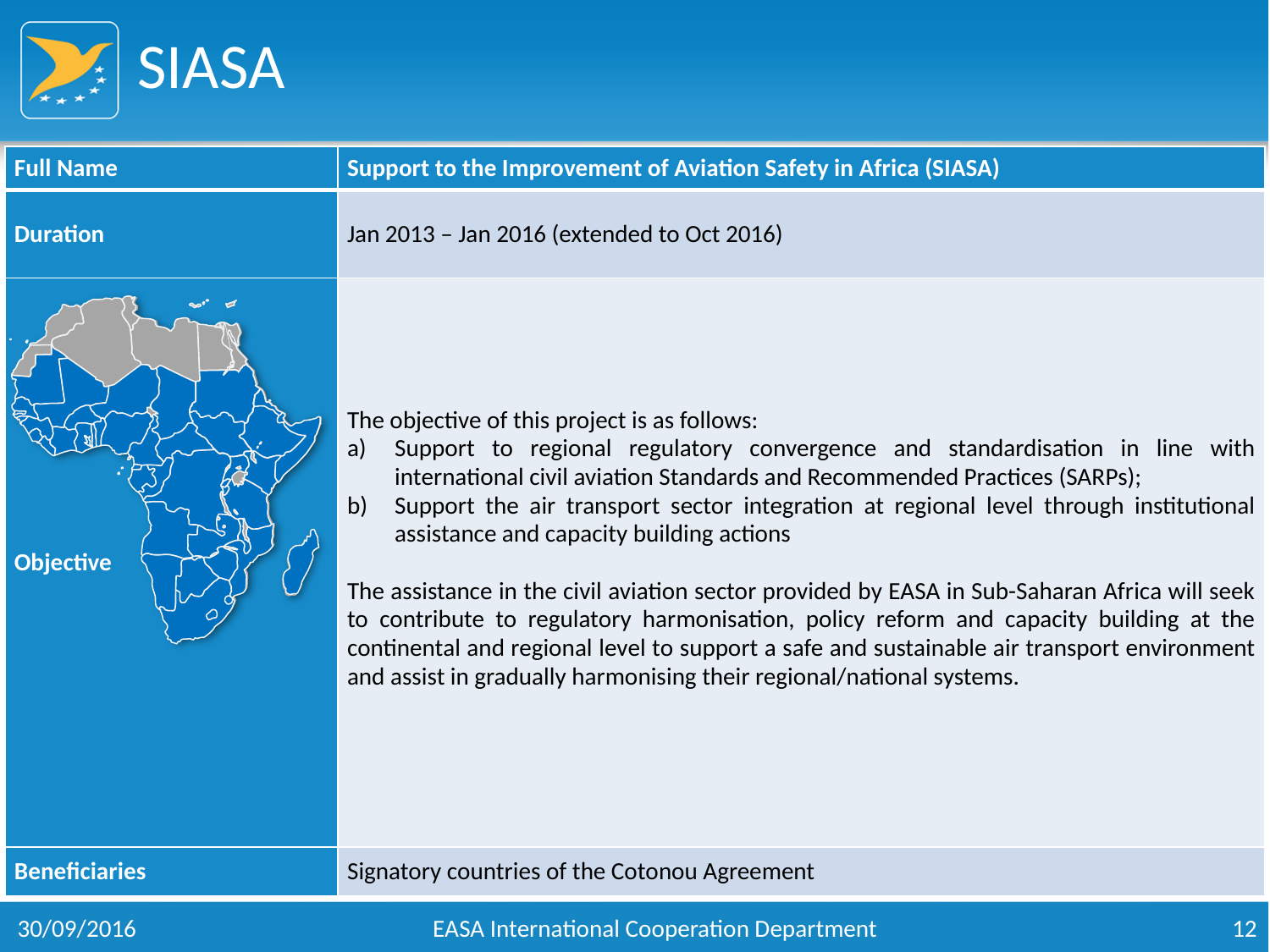

# SIASA
| Full Name | Support to the Improvement of Aviation Safety in Africa (SIASA) |
| --- | --- |
| Duration | Jan 2013 – Jan 2016 (extended to Oct 2016) |
| Objective | The objective of this project is as follows: Support to regional regulatory convergence and standardisation in line with international civil aviation Standards and Recommended Practices (SARPs); Support the air transport sector integration at regional level through institutional assistance and capacity building actions   The assistance in the civil aviation sector provided by EASA in Sub-Saharan Africa will seek to contribute to regulatory harmonisation, policy reform and capacity building at the continental and regional level to support a safe and sustainable air transport environment and assist in gradually harmonising their regional/national systems. |
| Beneficiaries | Signatory countries of the Cotonou Agreement |

30/09/2016
EASA International Cooperation Department
12